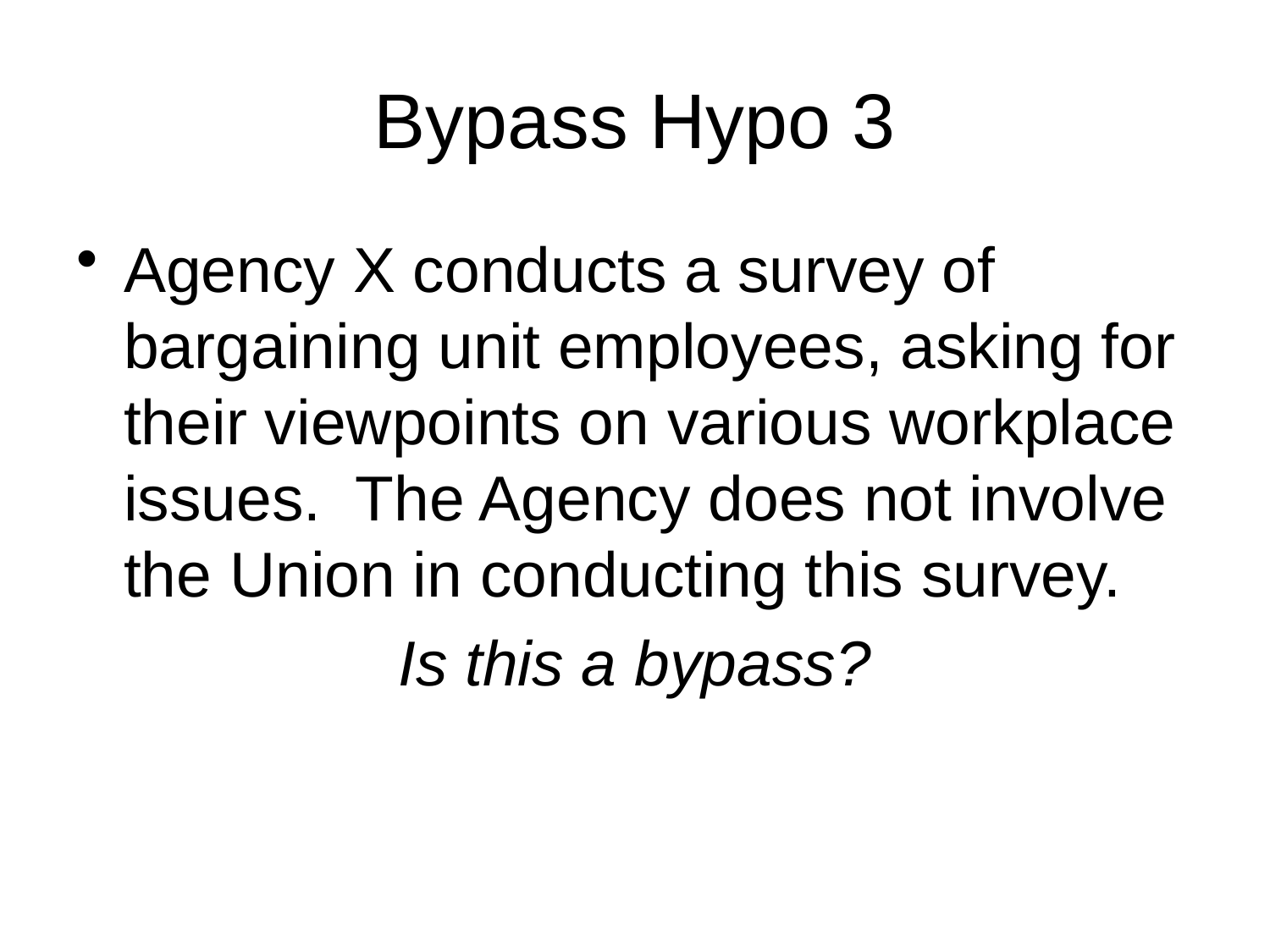

# Bypass Hypo 3
Agency X conducts a survey of bargaining unit employees, asking for their viewpoints on various workplace issues.  The Agency does not involve the Union in conducting this survey.
Is this a bypass?